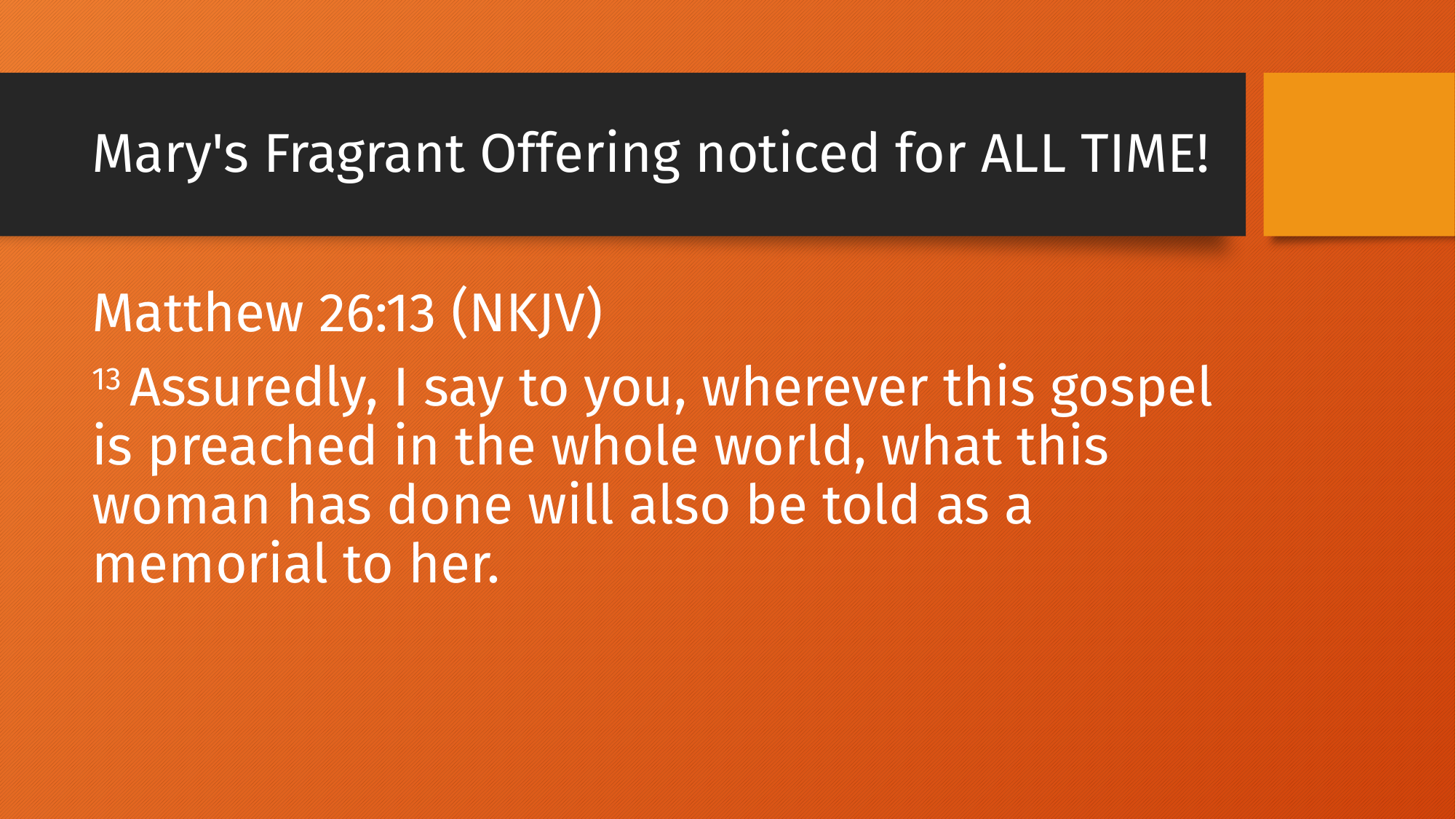

# Mary's Fragrant Offering noticed for ALL TIME!
Matthew 26:13 (NKJV)
13 Assuredly, I say to you, wherever this gospel is preached in the whole world, what this woman has done will also be told as a memorial to her.